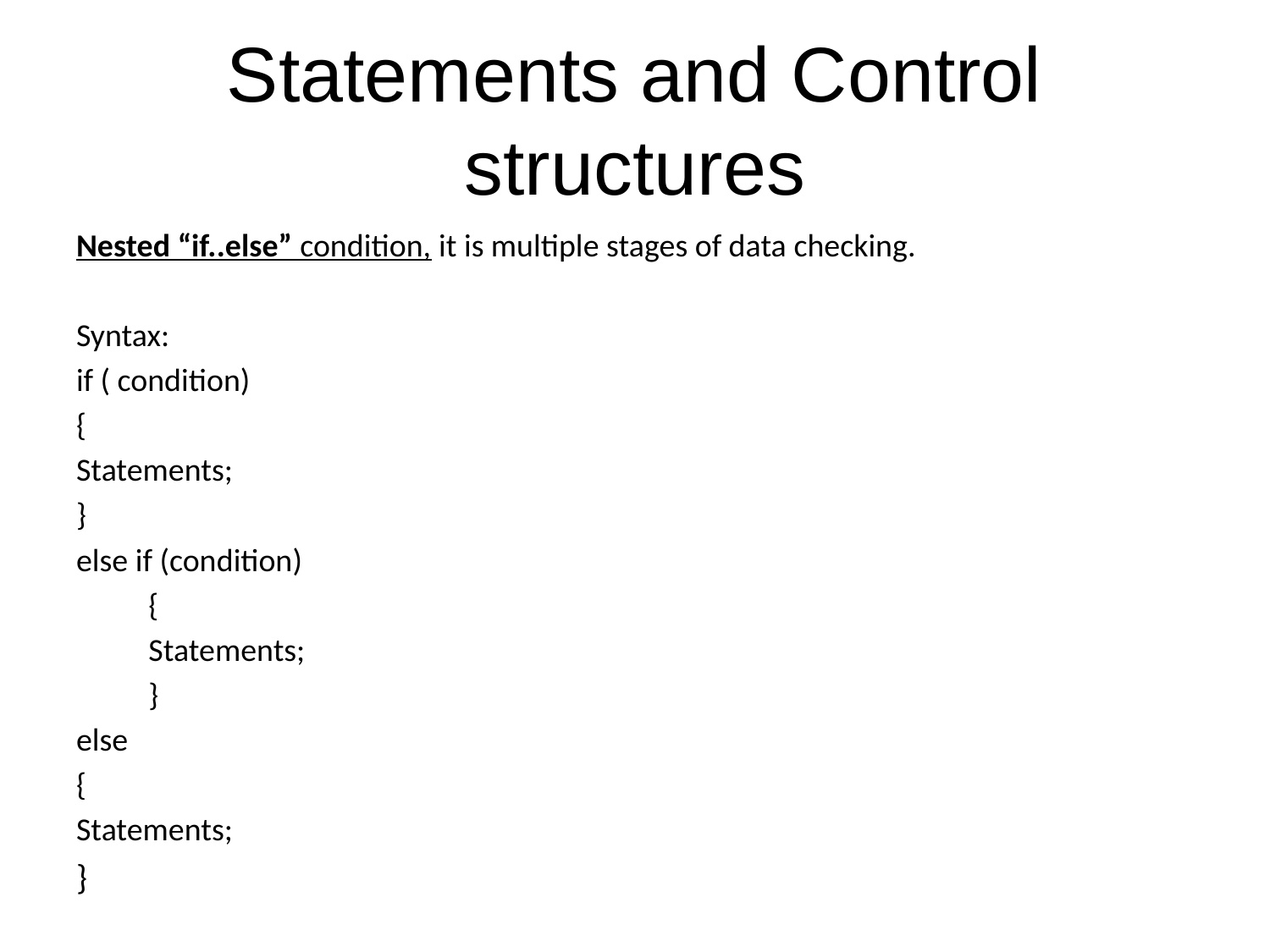

# Statements and Control structures
Nested “if..else” condition, it is multiple stages of data checking.

Syntax:
if ( condition)
{
Statements;
}
else if (condition)
	{
	Statements;
	}
else
{
Statements;
}